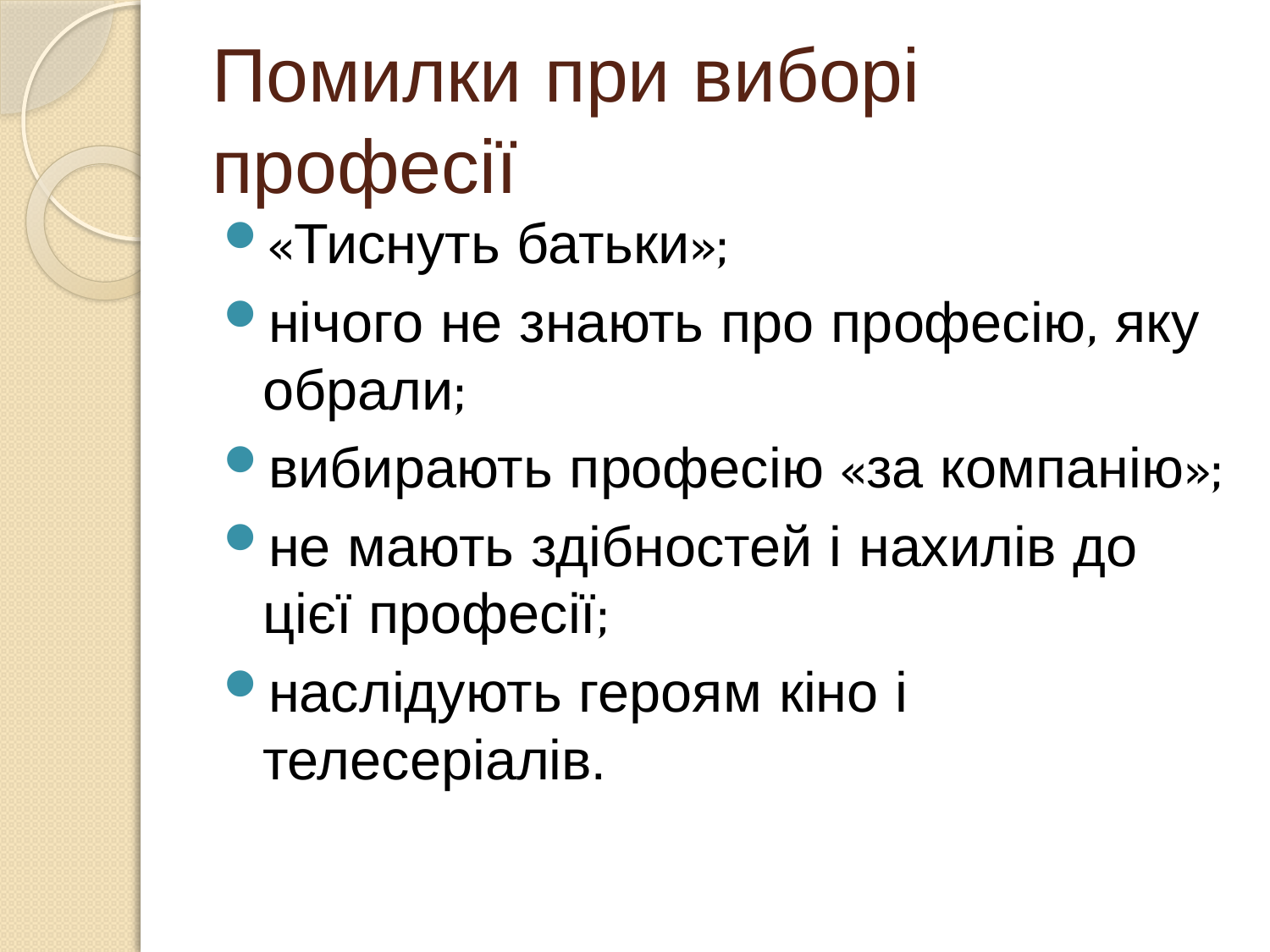

# Помилки при виборі професії
«Тиснуть батьки»;
нічого не знають про професію, яку обрали;
вибирають професію «за компанію»;
не мають здібностей і нахилів до цієї професії;
наслідують героям кіно і телесеріалів.